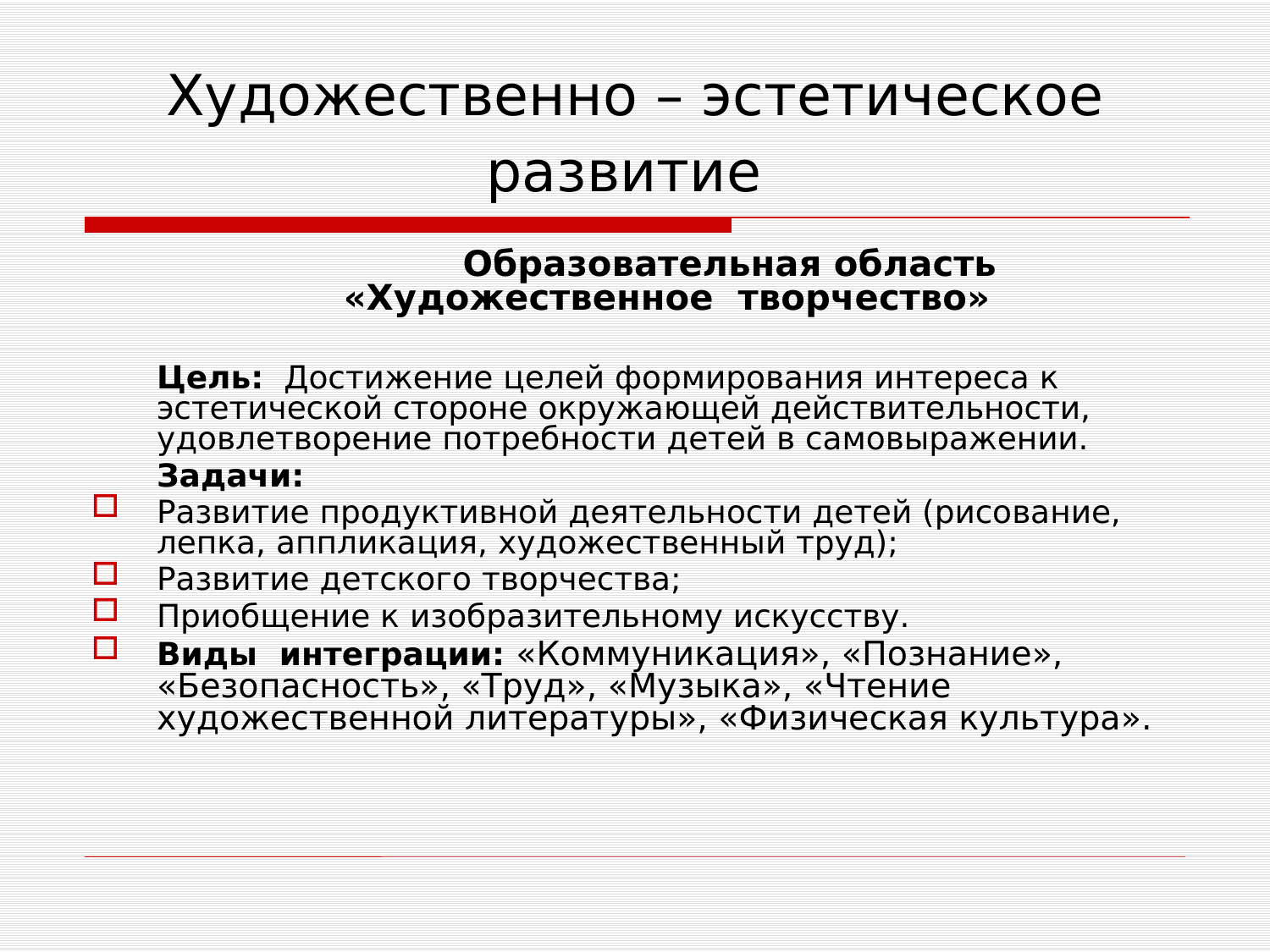

# Художественно – эстетическое развитие
		 Образовательная область
«Художественное  творчество»

	Цель:  Достижение целей формирования интереса к эстетической стороне окружающей действительности, удовлетворение потребности детей в самовыражении.
	Задачи:
Развитие продуктивной деятельности детей (рисование, лепка, аппликация, художественный труд);
Развитие детского творчества;
Приобщение к изобразительному искусству.
Виды  интеграции: «Коммуникация», «Познание», «Безопасность», «Труд», «Музыка», «Чтение художественной литературы», «Физическая культура».